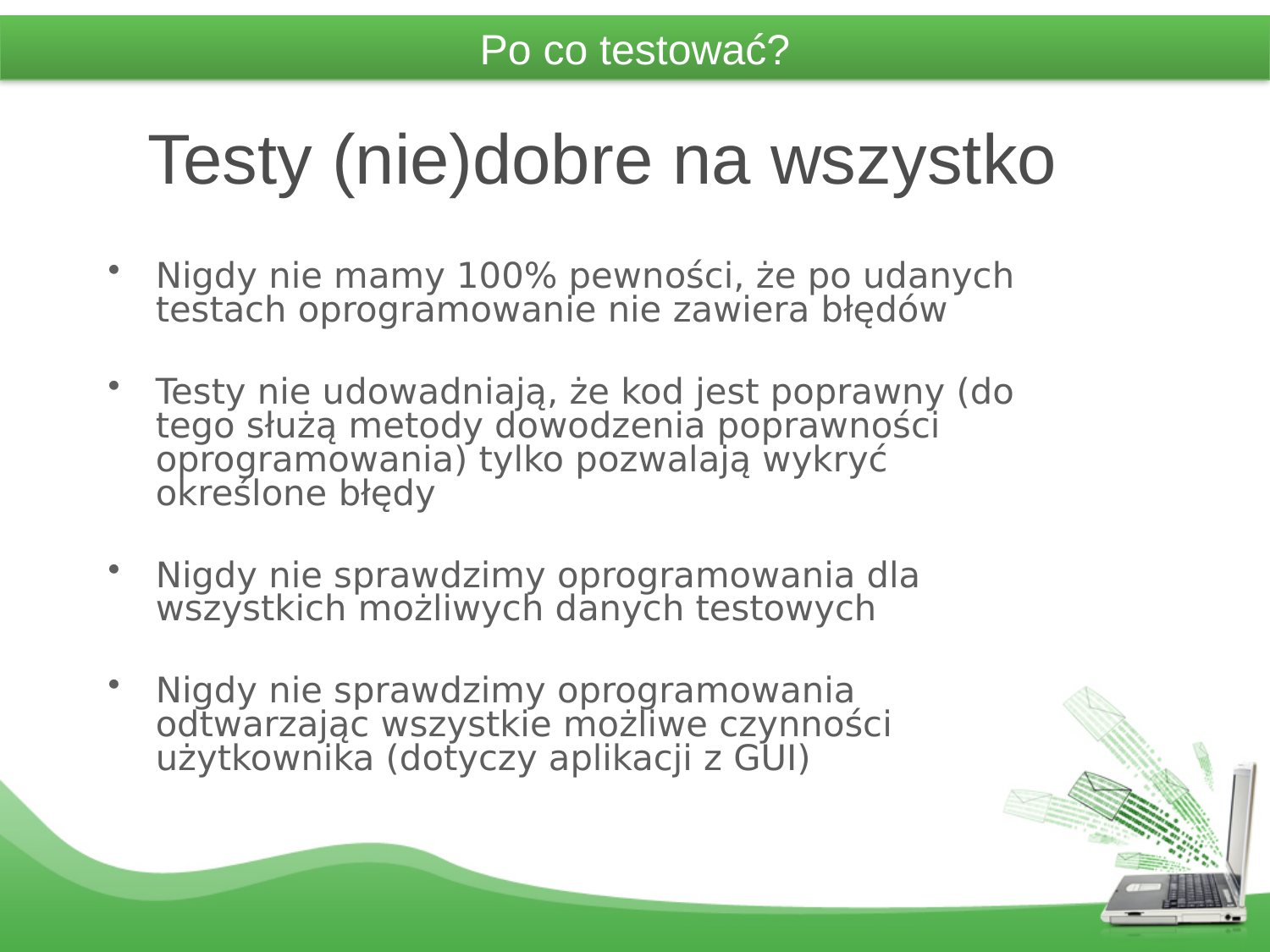

Po co testować?
# Testy (nie)dobre na wszystko
Nigdy nie mamy 100% pewności, że po udanych testach oprogramowanie nie zawiera błędów

Testy nie udowadniają, że kod jest poprawny (do tego służą metody dowodzenia poprawności oprogramowania) tylko pozwalają wykryć określone błędy

Nigdy nie sprawdzimy oprogramowania dla wszystkich możliwych danych testowych

Nigdy nie sprawdzimy oprogramowania odtwarzając wszystkie możliwe czynności użytkownika (dotyczy aplikacji z GUI)